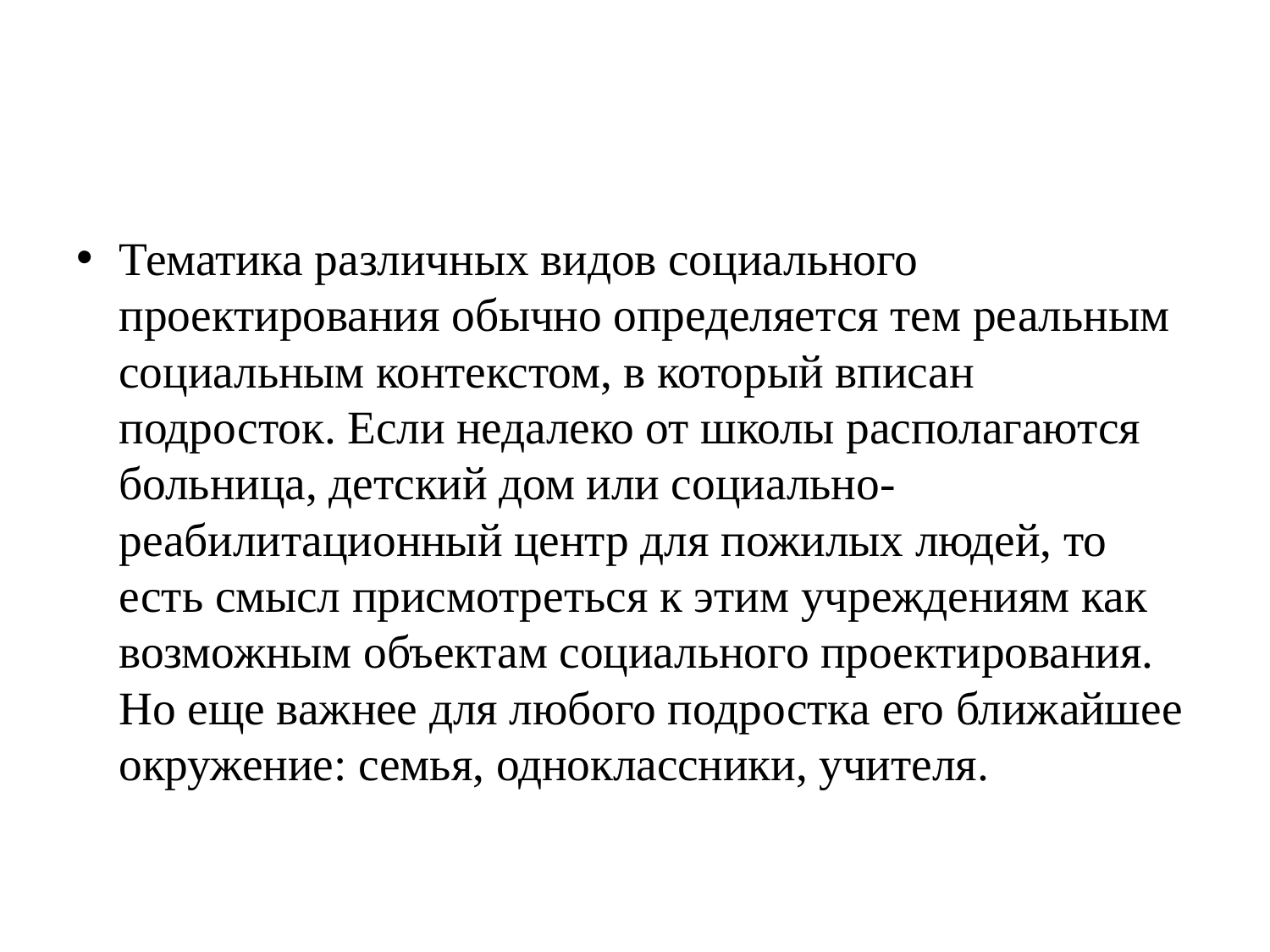

#
Тематика различных видов социального проектирования обычно определяется тем реальным социальным контекстом, в который вписан подросток. Если недалеко от школы располагаются больница, детский дом или социально-реабилитационный центр для пожилых людей, то есть смысл присмотреться к этим учреждениям как возможным объектам социального проектирования. Но еще важнее для любого подростка его ближайшее окружение: семья, одноклассники, учителя.